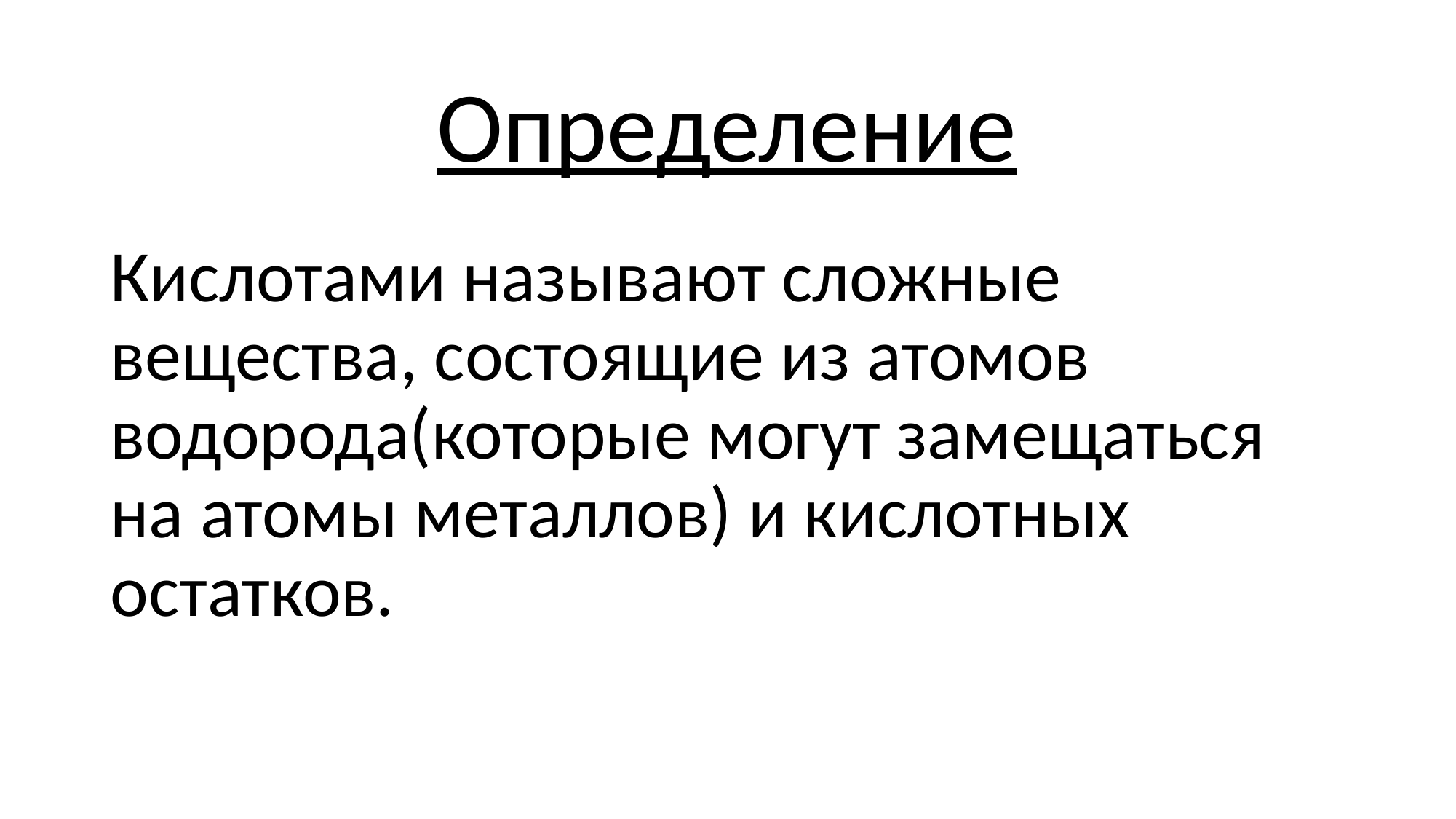

# Определение
Кислотами называют сложные вещества, состоящие из атомов водорода(которые могут замещаться на атомы металлов) и кислотных остатков.